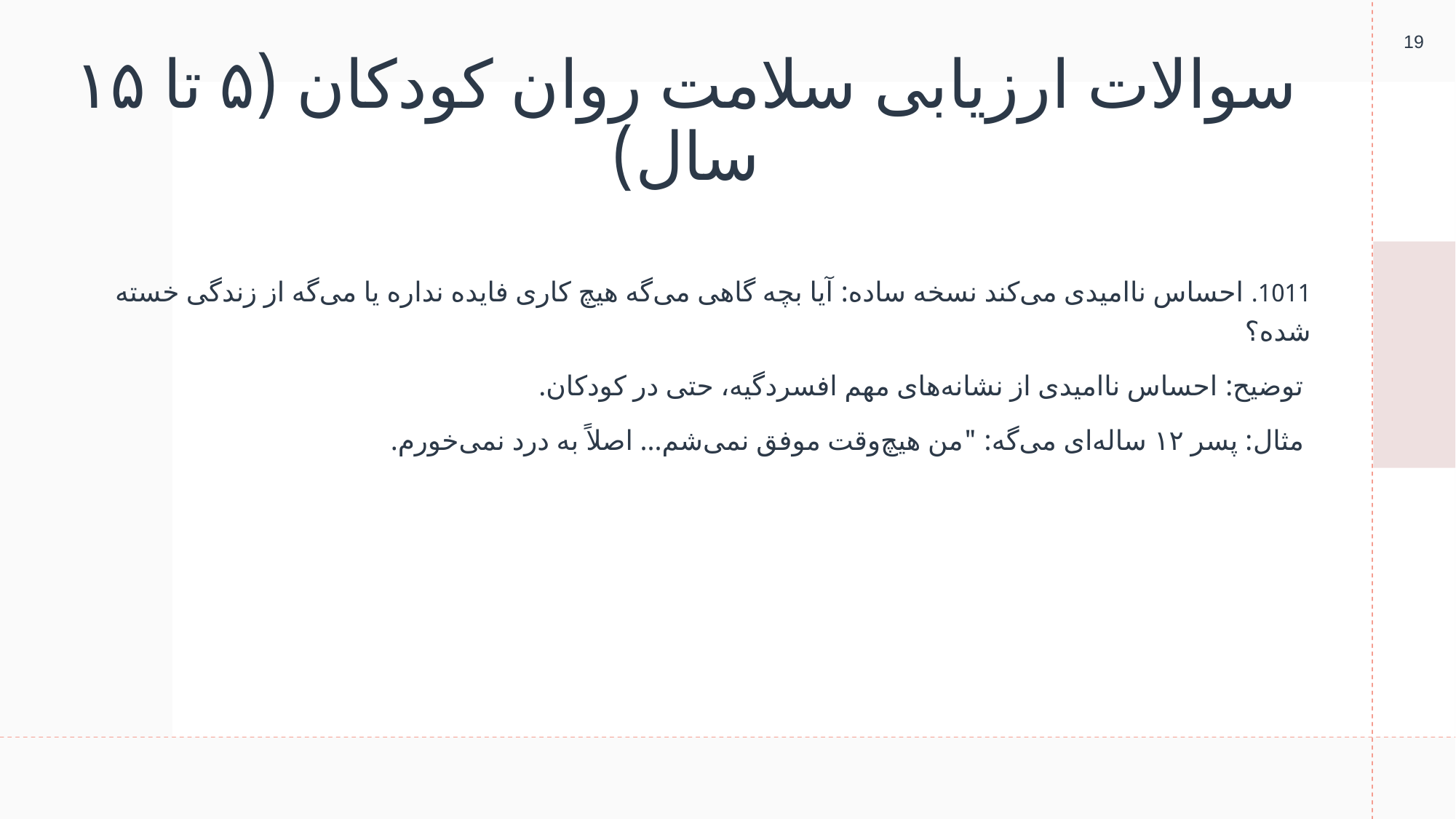

19
# سوالات ارزیابی سلامت روان کودکان (۵ تا ۱۵ سال)
1011. احساس ناامیدی می‌کند نسخه ساده: آیا بچه گاهی می‌گه هیچ کاری فایده نداره یا می‌گه از زندگی خسته شده؟
 توضیح: احساس ناامیدی از نشانه‌های مهم افسردگیه، حتی در کودکان.
 مثال: پسر ۱۲ ساله‌ای می‌گه: "من هیچ‌وقت موفق نمی‌شم... اصلاً به درد نمی‌خورم.